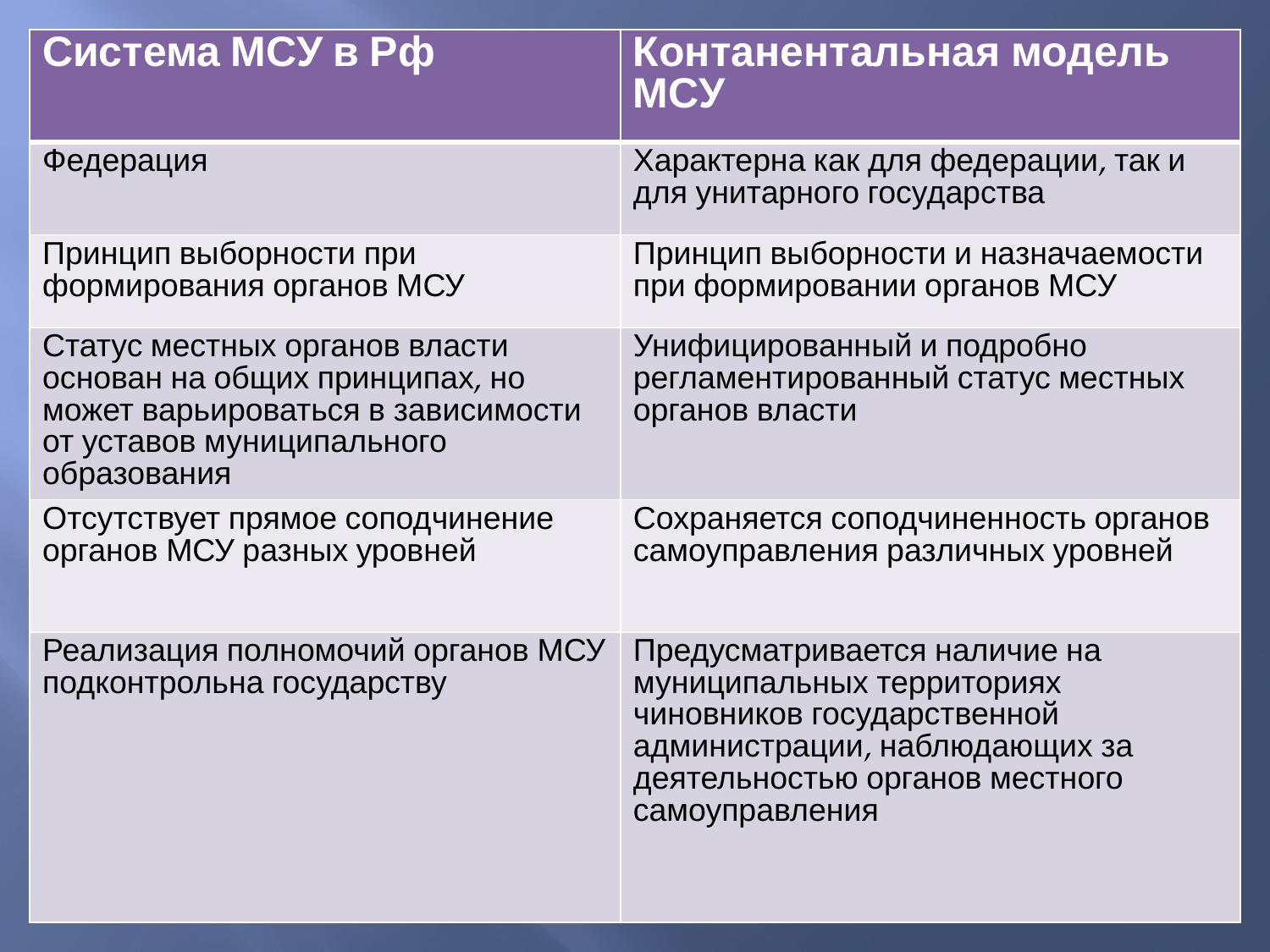

| Система МСУ в Рф | Контанентальная модель МСУ |
| --- | --- |
| Федерация | Характерна как для федерации, так и для унитарного государства |
| Принцип выборности при формирования органов МСУ | Принцип выборности и назначаемости при формировании органов МСУ |
| Статус местных органов власти основан на общих принципах, но может варьироваться в зависимости от уставов муниципального образования | Унифицированный и подробно регламентированный статус местных органов власти |
| Отсутствует прямое соподчинение органов МСУ разных уровней | Сохраняется соподчиненность органов самоуправления различных уровней |
| Реализация полномочий органов МСУ подконтрольна государству | Предусматривается наличие на муниципальных территориях чиновников государственной администрации, наблюдающих за деятельностью органов местного самоуправления |
#